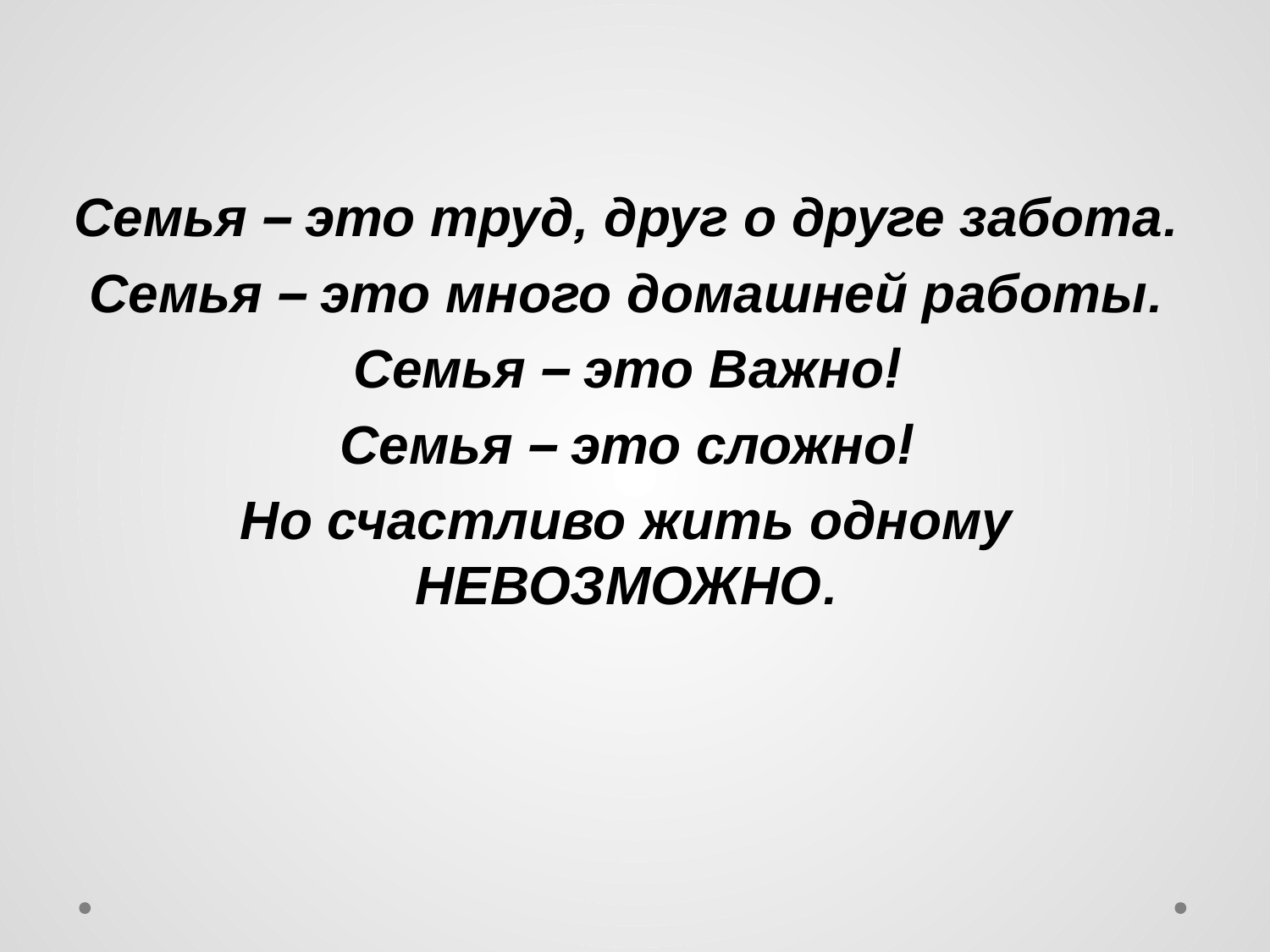

Семья – это труд, друг о друге забота.
Семья – это много домашней работы.
Семья – это Важно!
Семья – это сложно!
Но счастливо жить одному НЕВОЗМОЖНО.